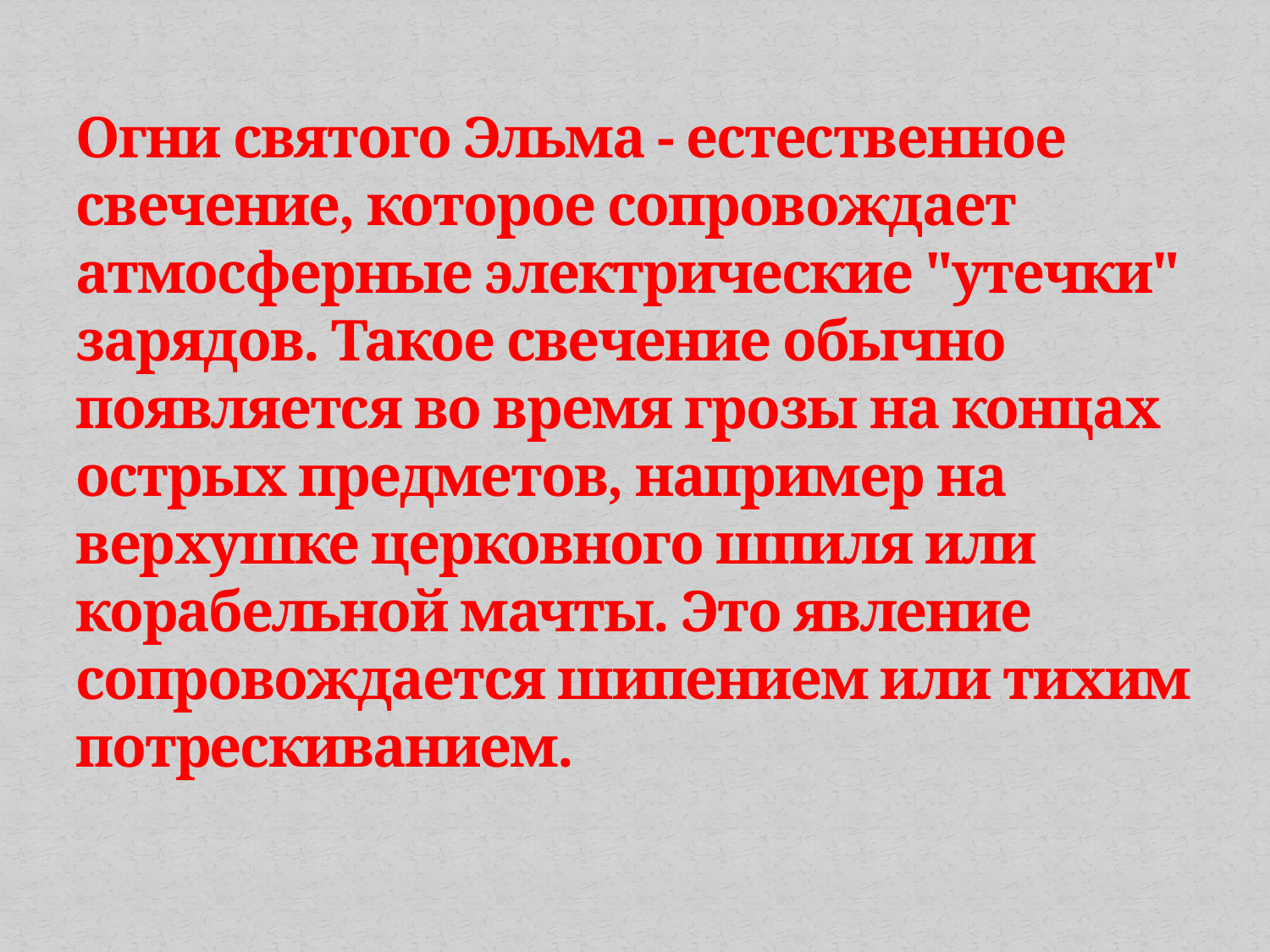

# Огни святого Эльма - естественное свечение, которое сопровождает атмосферные электрические "утечки" зарядов. Такое свечение обычно появляется во время грозы на концах острых предметов, например на верхушке церковного шпиля или корабельной мачты. Это явление сопровождается шипением или тихим потрескиванием.